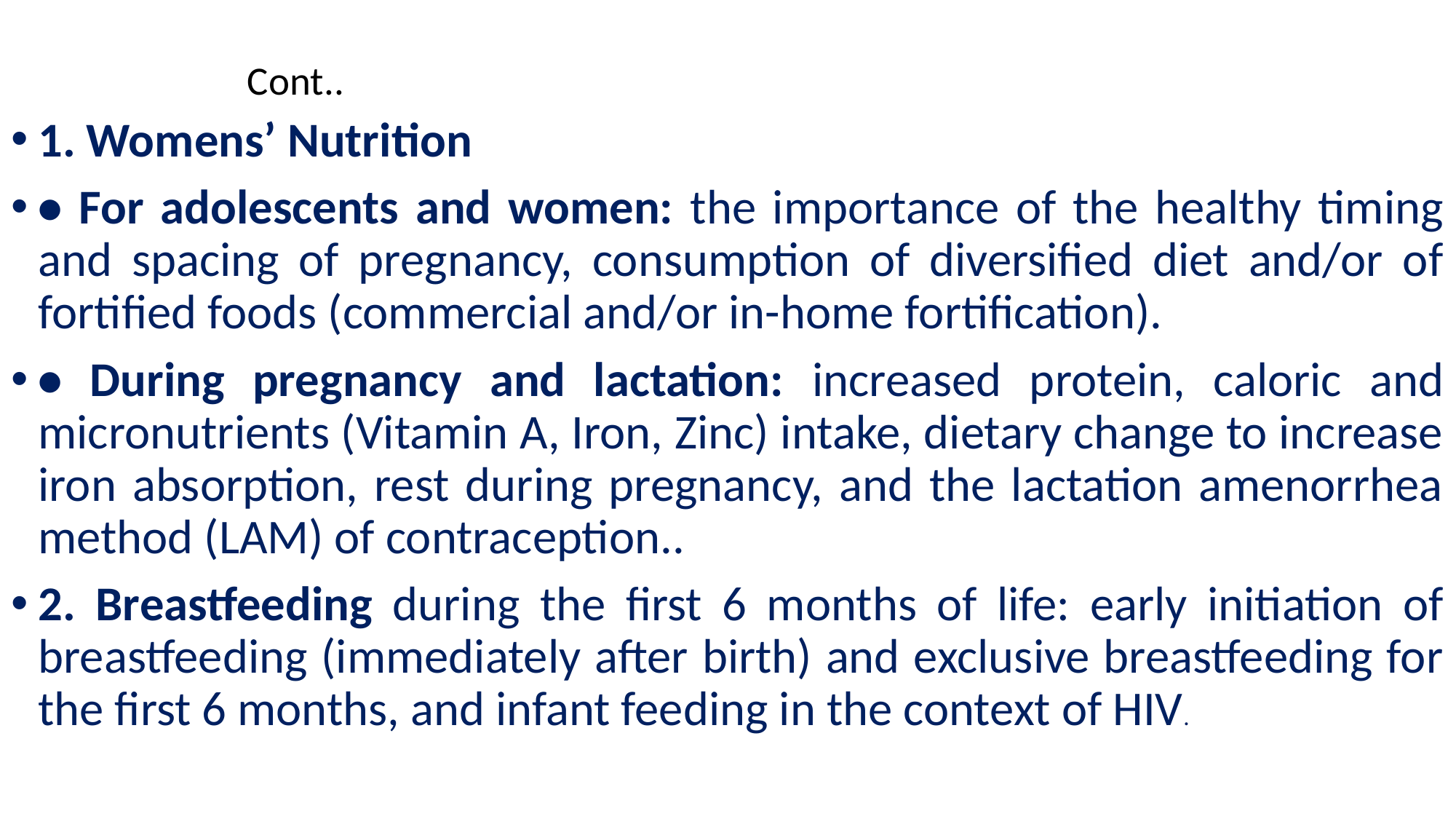

# Cont..
1. Womens’ Nutrition
• For adolescents and women: the importance of the healthy timing and spacing of pregnancy, consumption of diversified diet and/or of fortified foods (commercial and/or in-home fortification).
• During pregnancy and lactation: increased protein, caloric and micronutrients (Vitamin A, Iron, Zinc) intake, dietary change to increase iron absorption, rest during pregnancy, and the lactation amenorrhea method (LAM) of contraception..
2. Breastfeeding during the first 6 months of life: early initiation of breastfeeding (immediately after birth) and exclusive breastfeeding for the first 6 months, and infant feeding in the context of HIV.
ayenew.n(bsc,fellow of mph human nutrtion)
16